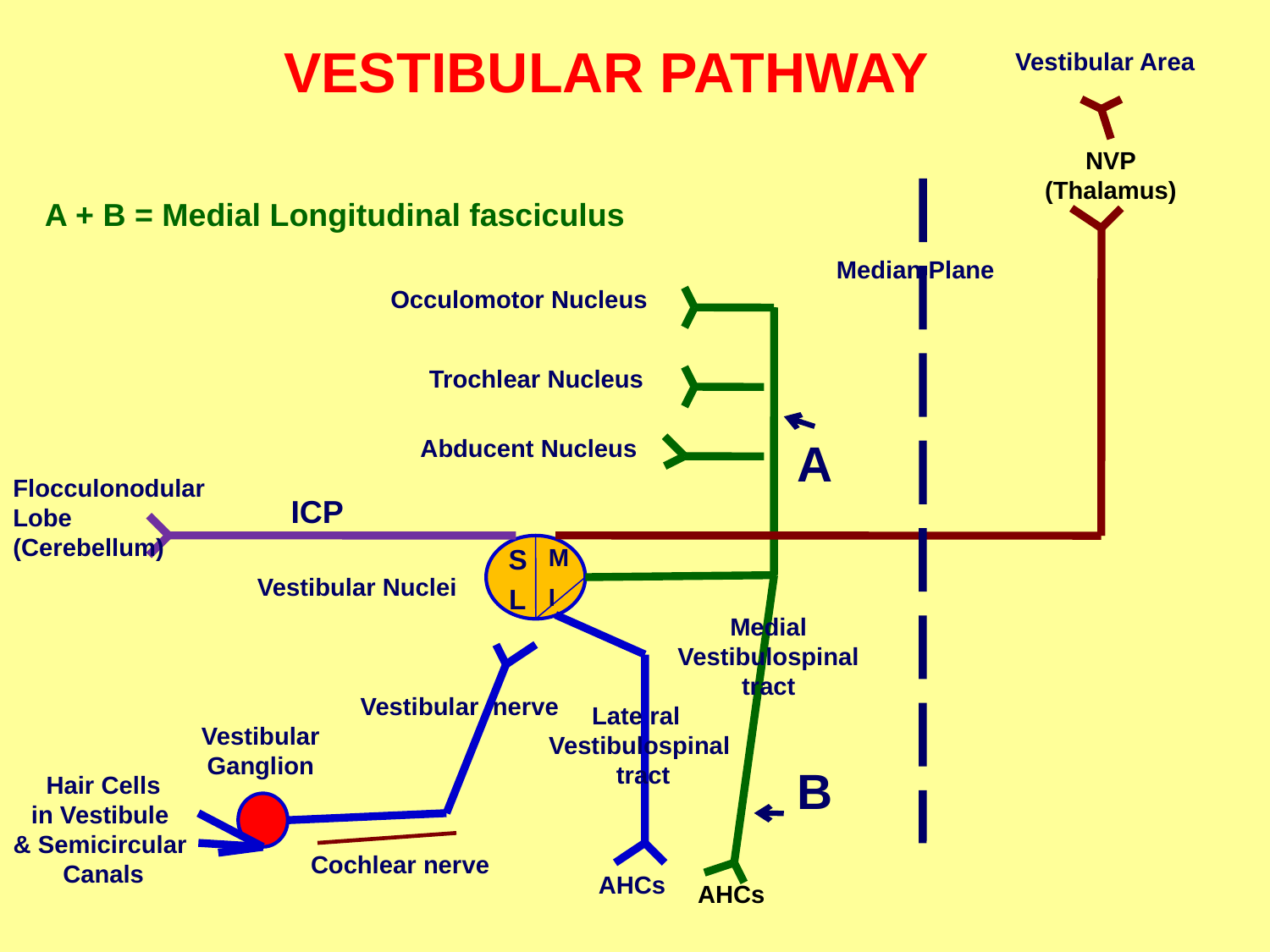

VESTIBULAR PATHWAY
Vestibular Area
NVP
(Thalamus)
A + B = Medial Longitudinal fasciculus
Median Plane
Occulomotor Nucleus
Trochlear Nucleus

Abducent Nucleus
A
Flocculonodular
Lobe
(Cerebellum)
ICP

S
M
Vestibular Nuclei
L
I
Medial
Vestibulospinal
tract
Vestibular  nerve
Late ral
Vestibulospinal
 tract
Vestibular
Ganglion
B
Hair Cells
in Vestibule
& Semicircular
Canals

Cochlear nerve
AHCs
AHCs